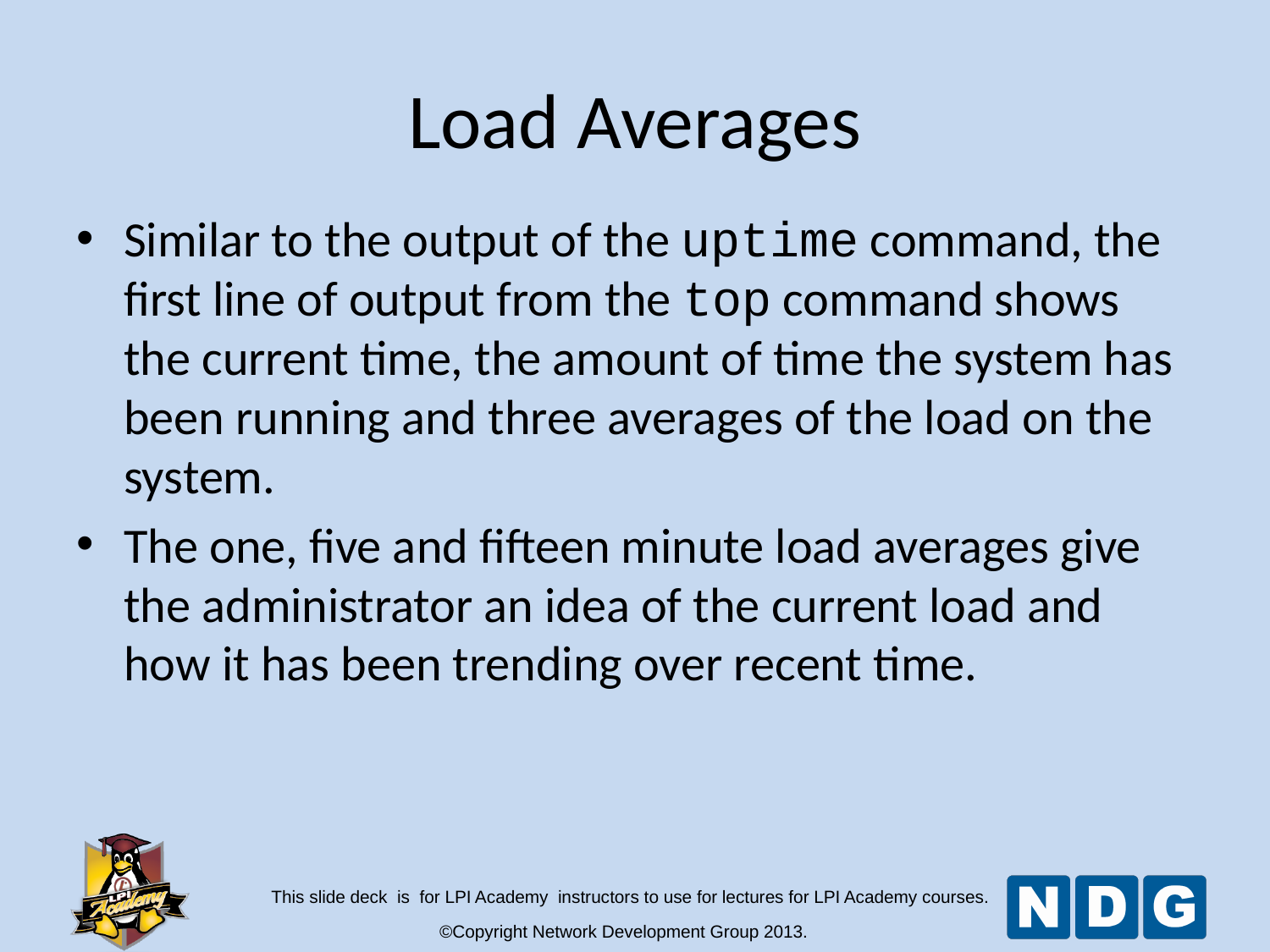

Load Averages
Similar to the output of the uptime command, the first line of output from the top command shows the current time, the amount of time the system has been running and three averages of the load on the system.
The one, five and fifteen minute load averages give the administrator an idea of the current load and how it has been trending over recent time.